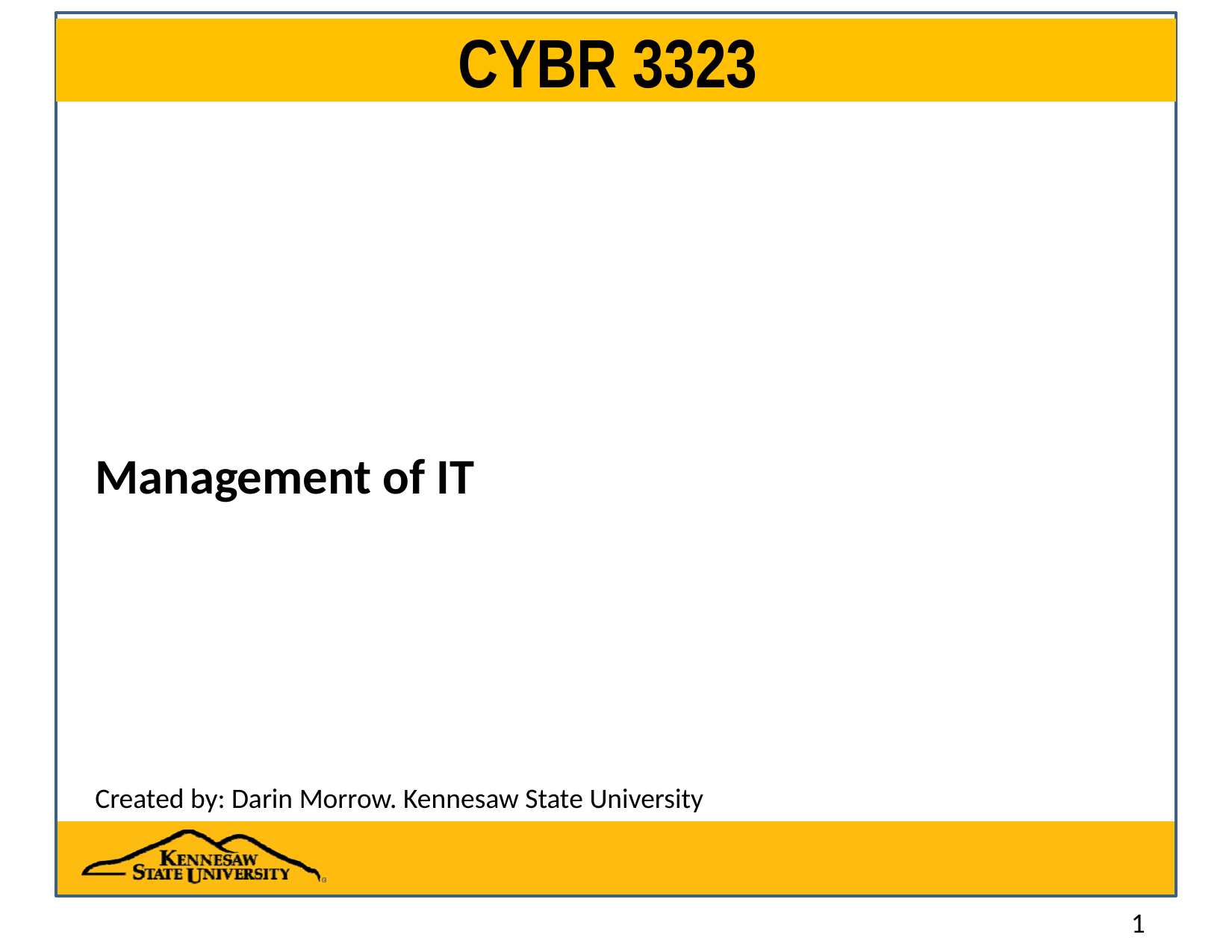

# CYBR 3323
Management of IT
Created by: Darin Morrow. Kennesaw State University